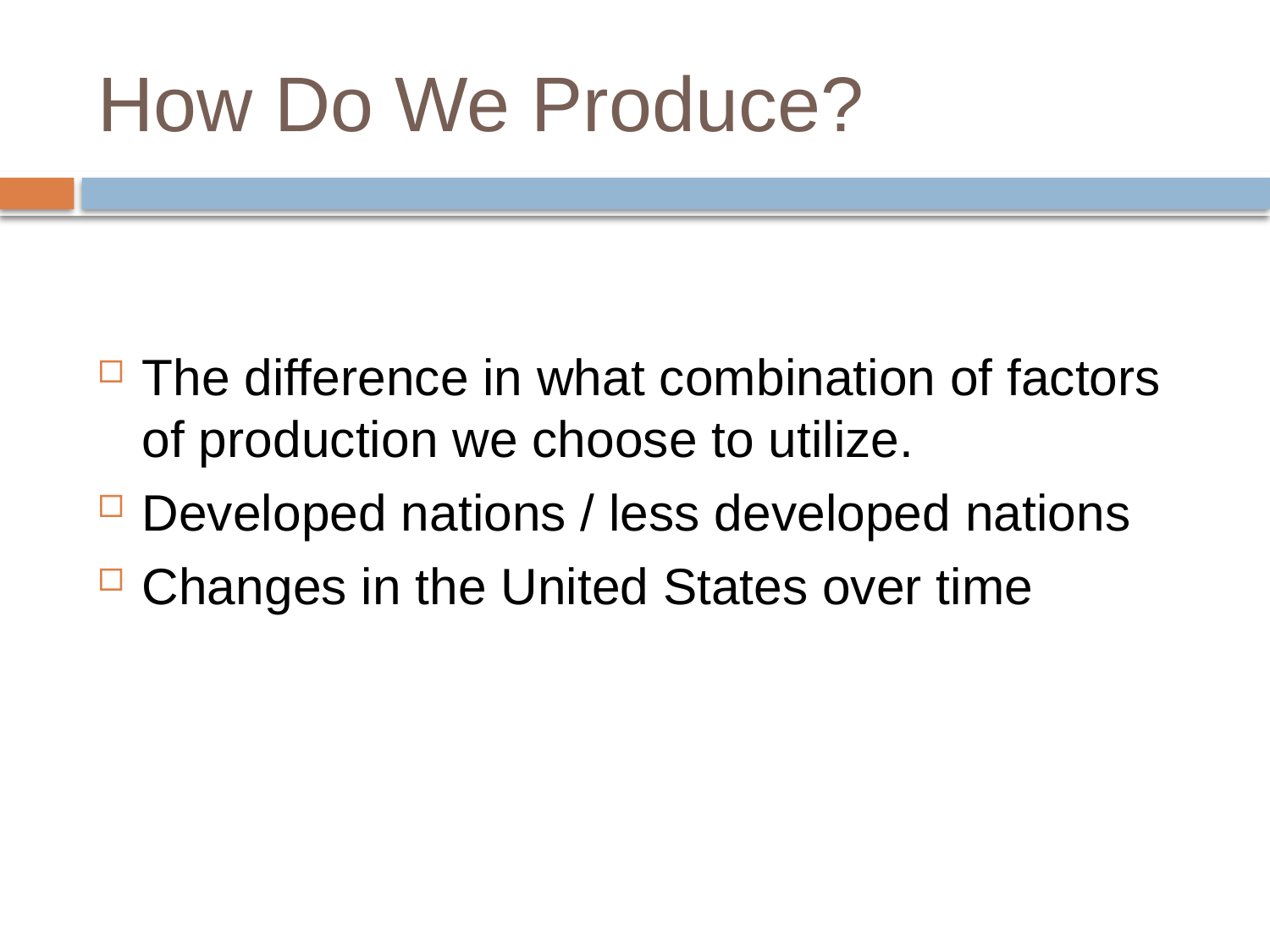

# How Do We Produce?
The difference in what combination of factors of production we choose to utilize.
Developed nations / less developed nations
Changes in the United States over time